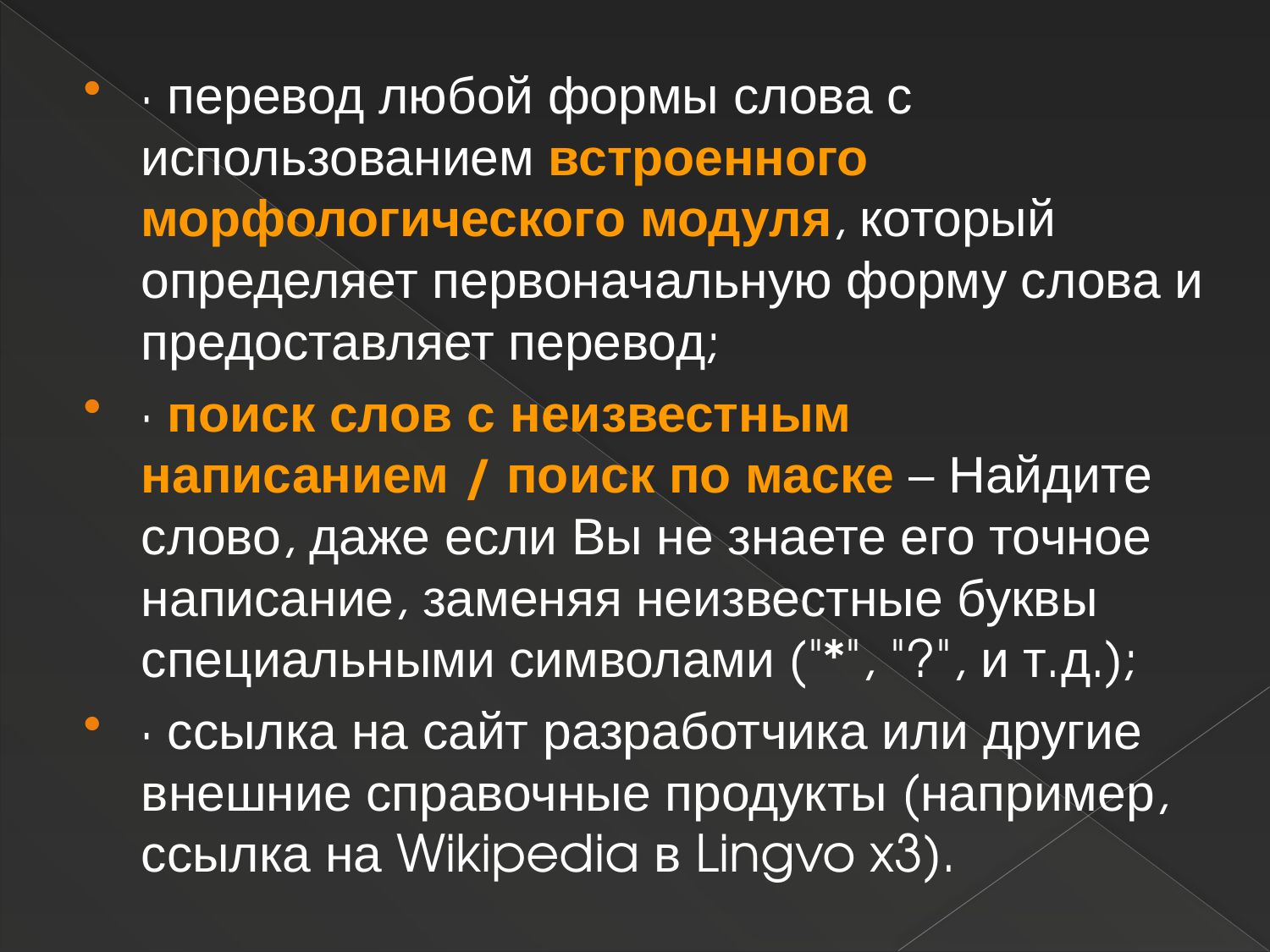

· перевод любой формы слова с использованием встроенного морфологического модуля, который определяет первоначальную форму слова и предоставляет перевод;
· поиск слов с неизвестным написанием / поиск по маске – Найдите слово, даже если Вы не знаете его точное написание, заменяя неизвестные буквы специальными символами ("*", "?", и т.д.);
· ссылка на сайт разработчика или другие внешние справочные продукты (например, ссылка на Wikipedia в Lingvo x3).